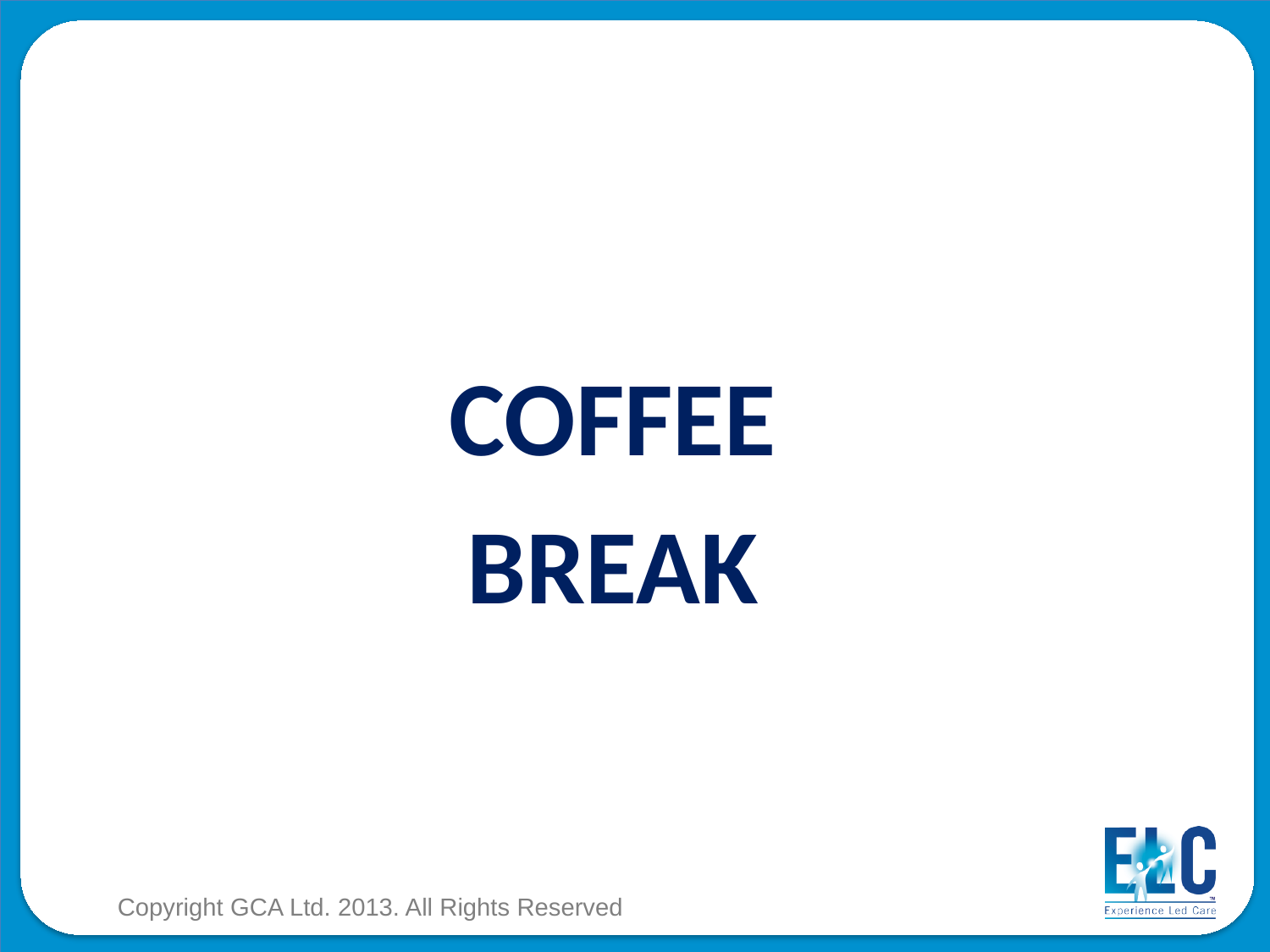

#

COFFEE
BREAK

Copyright GCA Ltd. 2013. All Rights Reserved